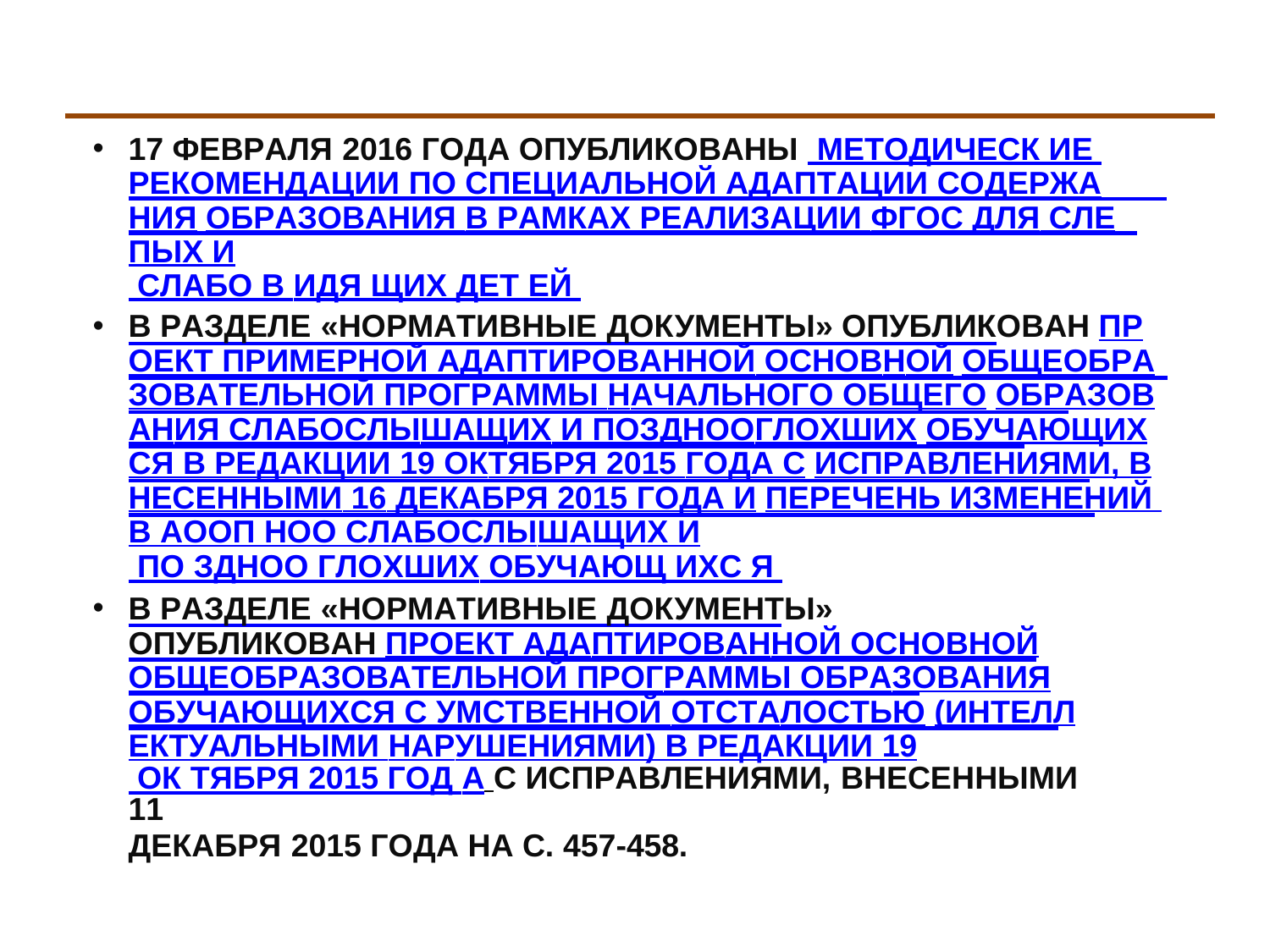

17 ФЕВРАЛЯ 2016 ГОДА ОПУБЛИКОВАНЫ  МЕТОДИЧЕСК ИЕ  РЕКОМЕНДАЦИИ ПО СПЕЦИАЛЬНОЙ АДАПТАЦИИ СОДЕРЖАНИЯ ОБРАЗОВАНИЯ В РАМКАХ РЕАЛИЗАЦИИ ФГОС ДЛЯ СЛЕПЫХ И
 СЛАБО В ИДЯ ЩИХ ДЕТ ЕЙ
В РАЗДЕЛЕ «НОРМАТИВНЫЕ ДОКУМЕНТЫ» ОПУБЛИКОВАН ПРОЕКТ ПРИМЕРНОЙ АДАПТИРОВАННОЙ ОСНОВНОЙ ОБЩЕОБРАЗОВАТЕЛЬНОЙ ПРОГРАММЫ НАЧАЛЬНОГО ОБЩЕГО ОБРАЗОВАНИЯ СЛАБОСЛЫШАЩИХ И ПОЗДНООГЛОХШИХ ОБУЧАЮЩИХСЯ В РЕДАКЦИИ 19 ОКТЯБРЯ 2015 ГОДА С ИСПРАВЛЕНИЯМИ, ВНЕСЕННЫМИ 16 ДЕКАБРЯ 2015 ГОДА И ПЕРЕЧЕНЬ ИЗМЕНЕНИЙ В АООП НОО СЛАБОСЛЫШАЩИХ И
 ПО ЗДНОО ГЛОХШИХ ОБУЧАЮЩ ИХС Я
В РАЗДЕЛЕ «НОРМАТИВНЫЕ ДОКУМЕНТЫ» ОПУБЛИКОВАН ПРОЕКТ АДАПТИРОВАННОЙ ОСНОВНОЙ ОБЩЕОБРАЗОВАТЕЛЬНОЙ ПРОГРАММЫ ОБРАЗОВАНИЯ ОБУЧАЮЩИХСЯ С УМСТВЕННОЙ ОТСТАЛОСТЬЮ (ИНТЕЛЛЕКТУАЛЬНЫМИ НАРУШЕНИЯМИ) В РЕДАКЦИИ 19
 ОК ТЯБРЯ 2015 ГОД А С ИСПРАВЛЕНИЯМИ, ВНЕСЕННЫМИ 11
ДЕКАБРЯ 2015 ГОДА НА С. 457-458.